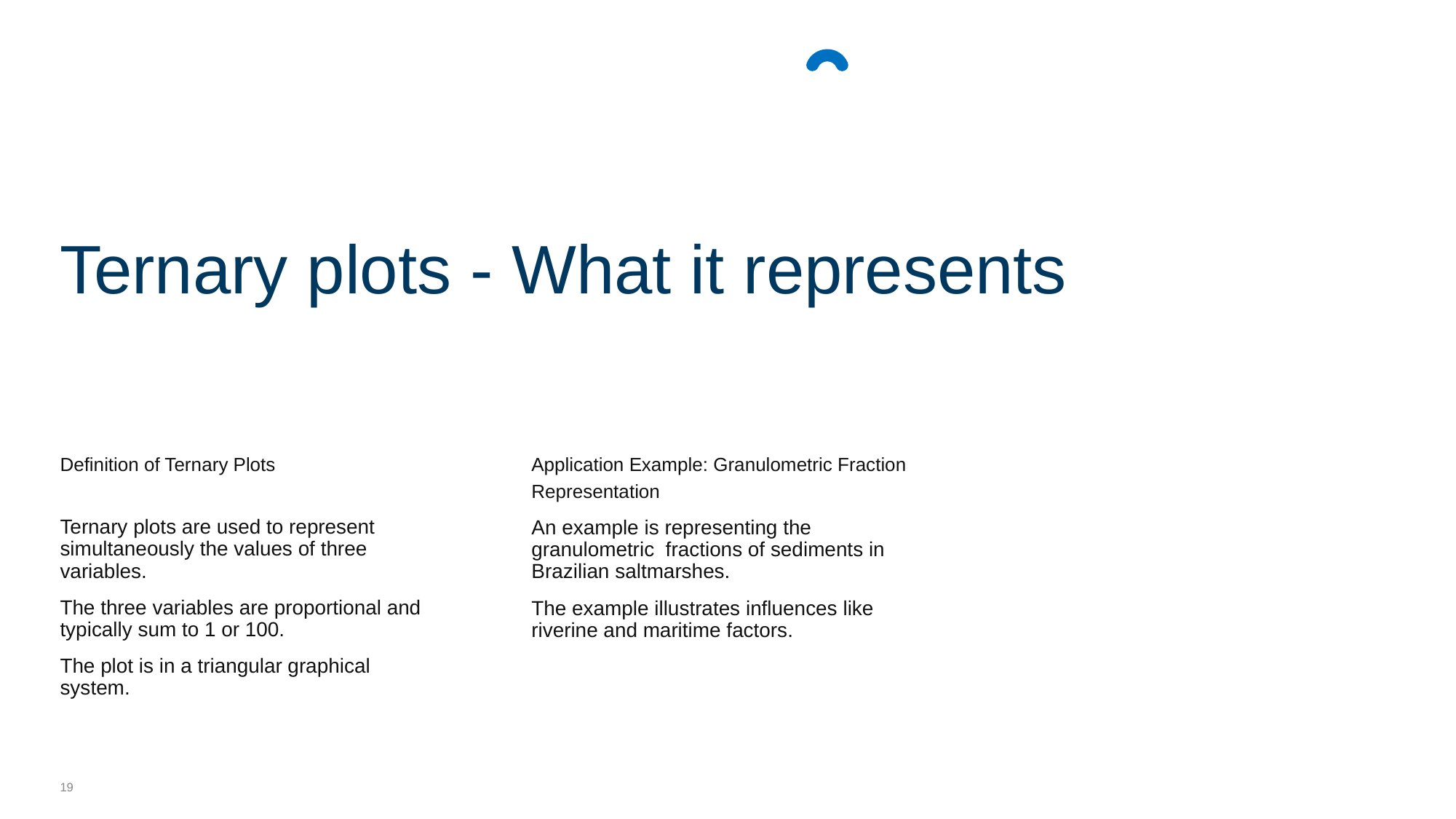

Ternary plots - What it represents
Application Example: Granulometric Fraction Representation
Definition of Ternary Plots
Ternary plots are used to represent simultaneously the values of three variables.
The three variables are proportional and typically sum to 1 or 100.
The plot is in a triangular graphical system.
An example is representing the granulometric  fractions of sediments in Brazilian saltmarshes.
The example illustrates influences like riverine and maritime factors.
19